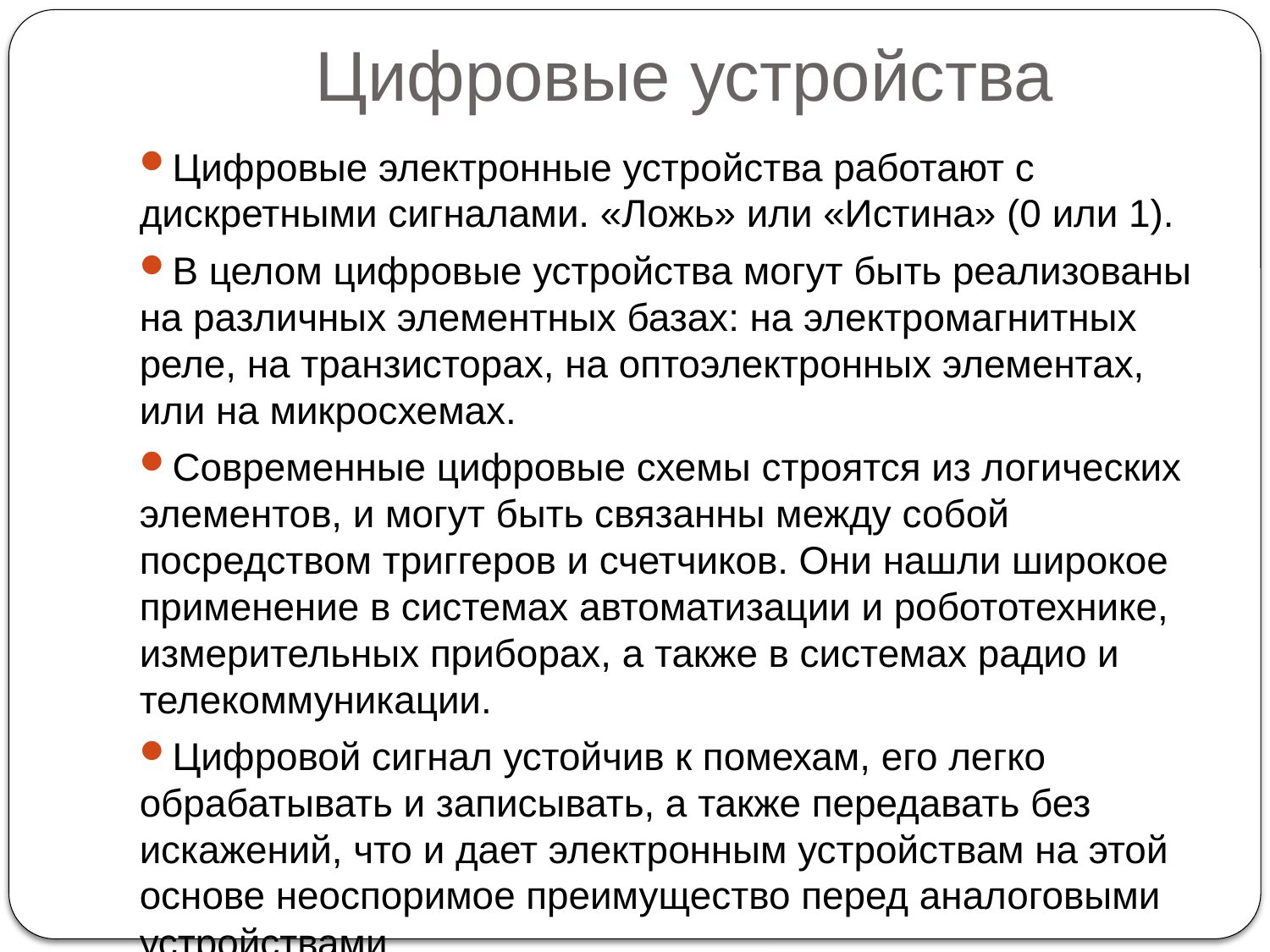

# Цифровые устройства
Цифровые электронные устройства работают с дискретными сигналами. «Ложь» или «Истина» (0 или 1).
В целом цифровые устройства могут быть реализованы на различных элементных базах: на электромагнитных реле, на транзисторах, на оптоэлектронных элементах, или на микросхемах.
Современные цифровые схемы строятся из логических элементов, и могут быть связанны между собой посредством триггеров и счетчиков. Они нашли широкое применение в системах автоматизации и робототехнике, измерительных приборах, а также в системах радио и телекоммуникации.
Цифровой сигнал устойчив к помехам, его легко обрабатывать и записывать, а также передавать без искажений, что и дает электронным устройствам на этой основе неоспоримое преимущество перед аналоговыми устройствами.